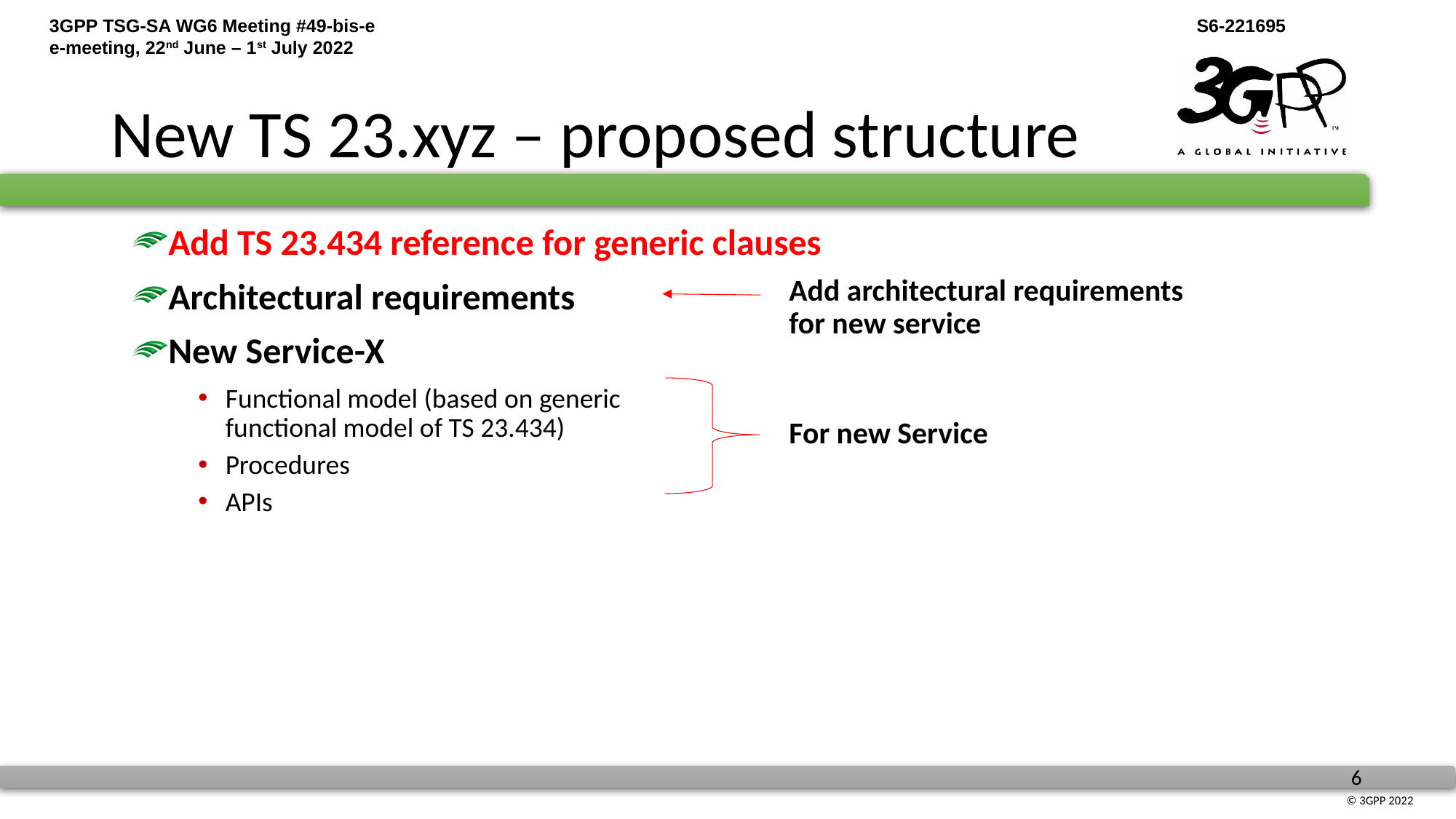

# New TS 23.xyz – proposed structure
Add TS 23.434 reference for generic clauses
Architectural requirements
New Service-X
Add architectural requirements for new service

Functional model (based on generic functional model of TS 23.434)
Procedures
APIs
For new Service